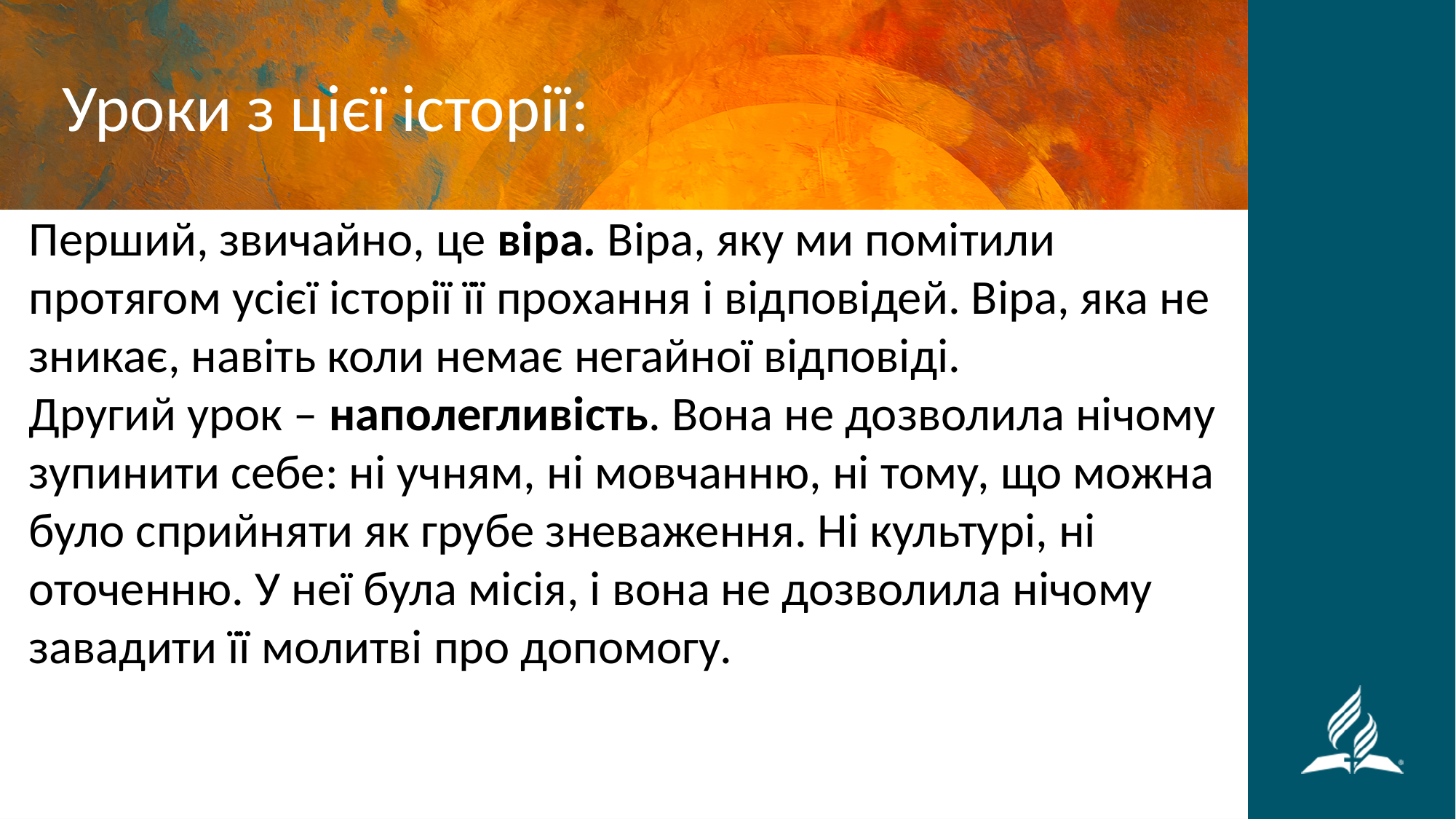

#
Уроки з цієї історії:
Перший, звичайно, це віра. Віра, яку ми помітили
протягом усієї історії її прохання і відповідей. Віра, яка не зникає, навіть коли немає негайної відповіді.
Другий урок – наполегливість. Вона не дозволила нічому зупинити себе: ні учням, ні мовчанню, ні тому, що можна було сприйняти як грубе зневаження. Ні культурі, ні оточенню. У неї була місія, і вона не дозволила нічому завадити її молитві про допомогу.